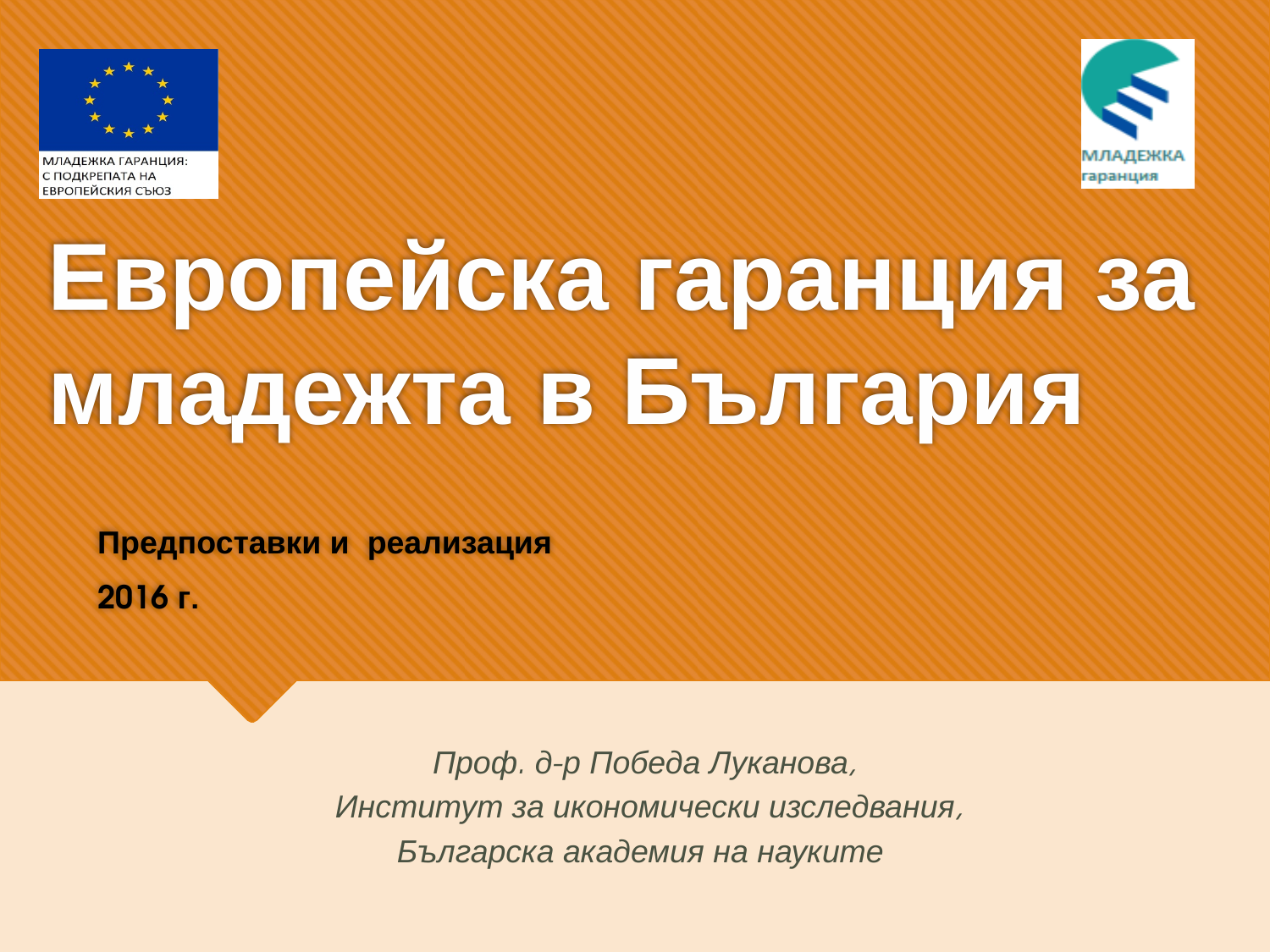

# Европейска гаранция за младежта в България
Предпоставки и  реализация
2016 г.
Проф. д-р Победа Луканова,
 Институт за икономически изследвания,
Българска академия на науките